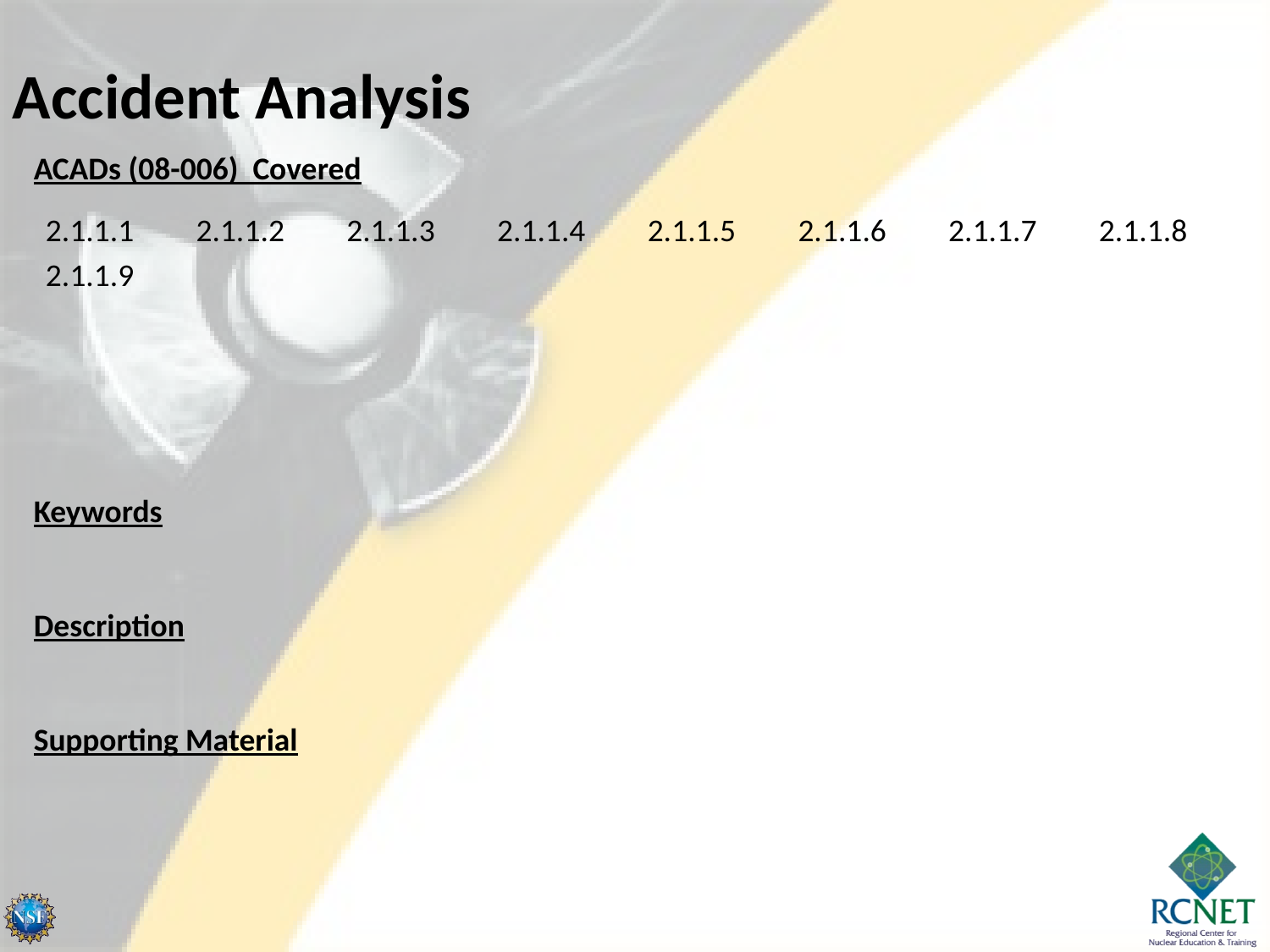

Accident Analysis
ACADs (08-006)  Covered

Keywords

Description

Supporting Material

| 2.1.1.1 | 2.1.1.2 | 2.1.1.3 | 2.1.1.4 | 2.1.1.5 | 2.1.1.6 | 2.1.1.7 | 2.1.1.8 |
| --- | --- | --- | --- | --- | --- | --- | --- |
| 2.1.1.9 |  |  |  |  |  |  |  |
|  |  |  |  |  |  |  |  |
|  |  |  |  |  |  |  |  |